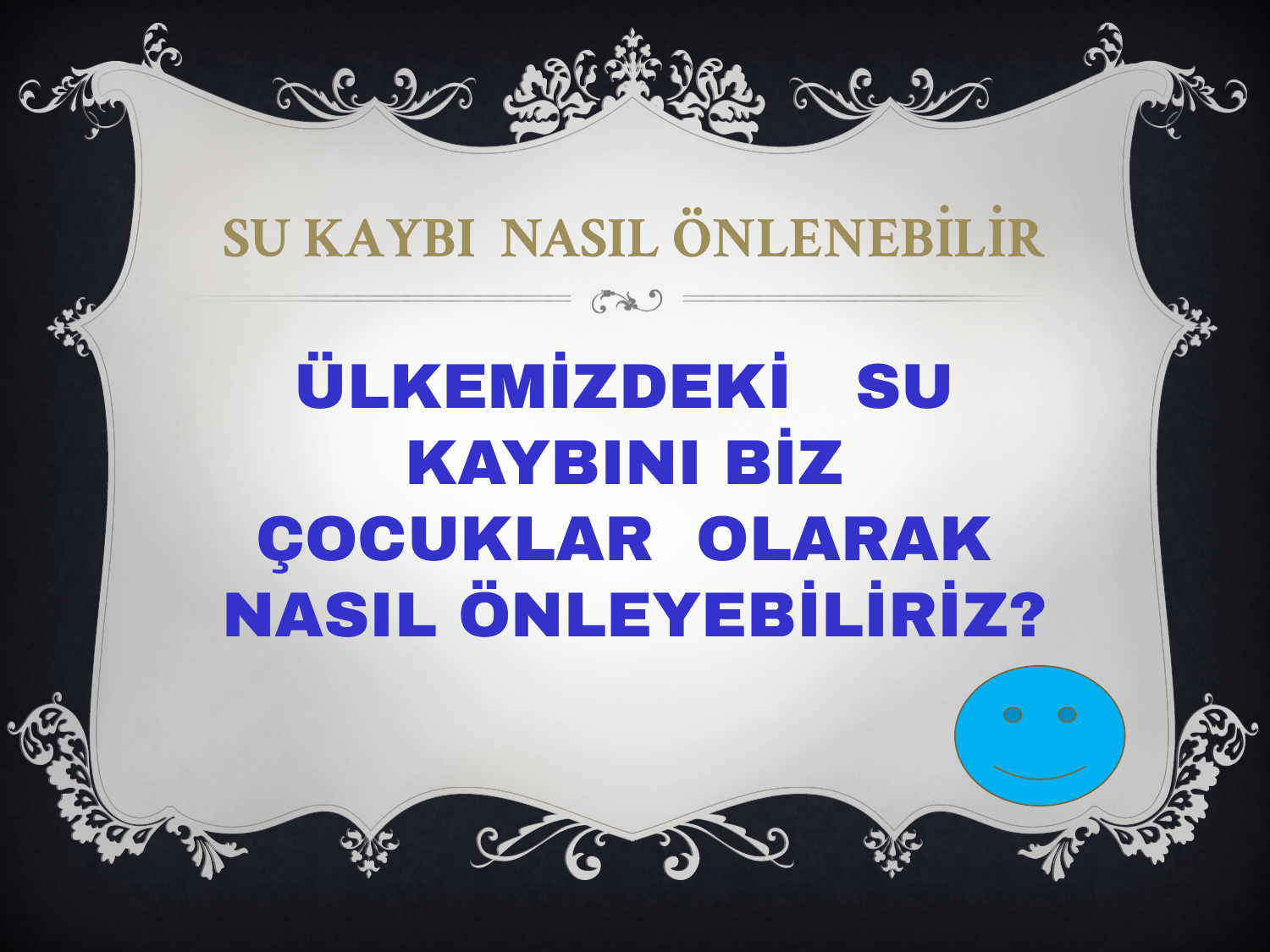

# SU KAYBI  NASIL ÖNLENEBİLİR
ÜLKEMİZDEKİ   SU  KAYBINI BİZ  ÇOCUKLAR  OLARAK  NASIL ÖNLEYEBİLİRİZ?